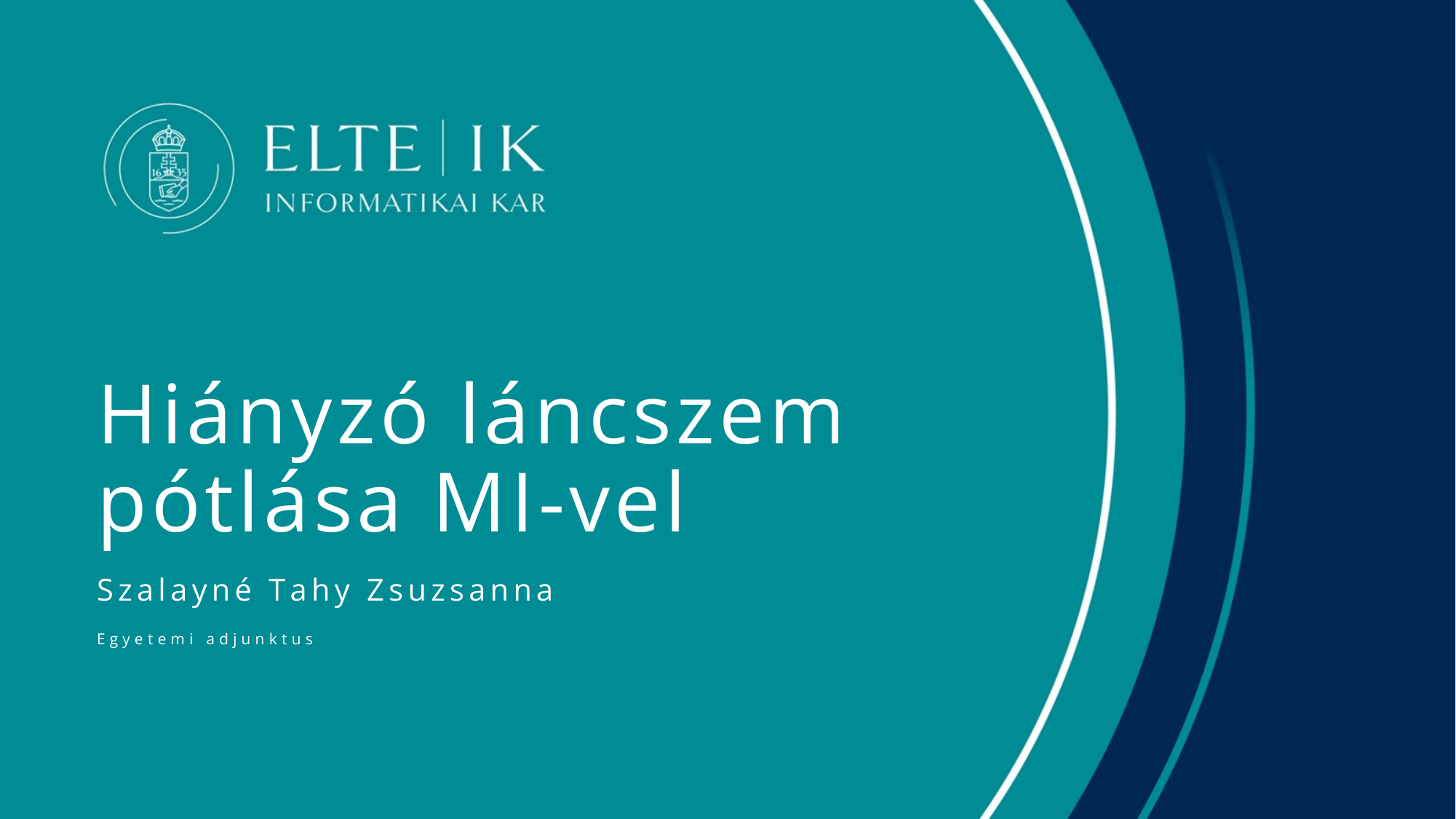

# Hiányzó láncszem pótlása MI-vel
Szalayné Tahy Zsuzsanna
Egyetemi adjunktus